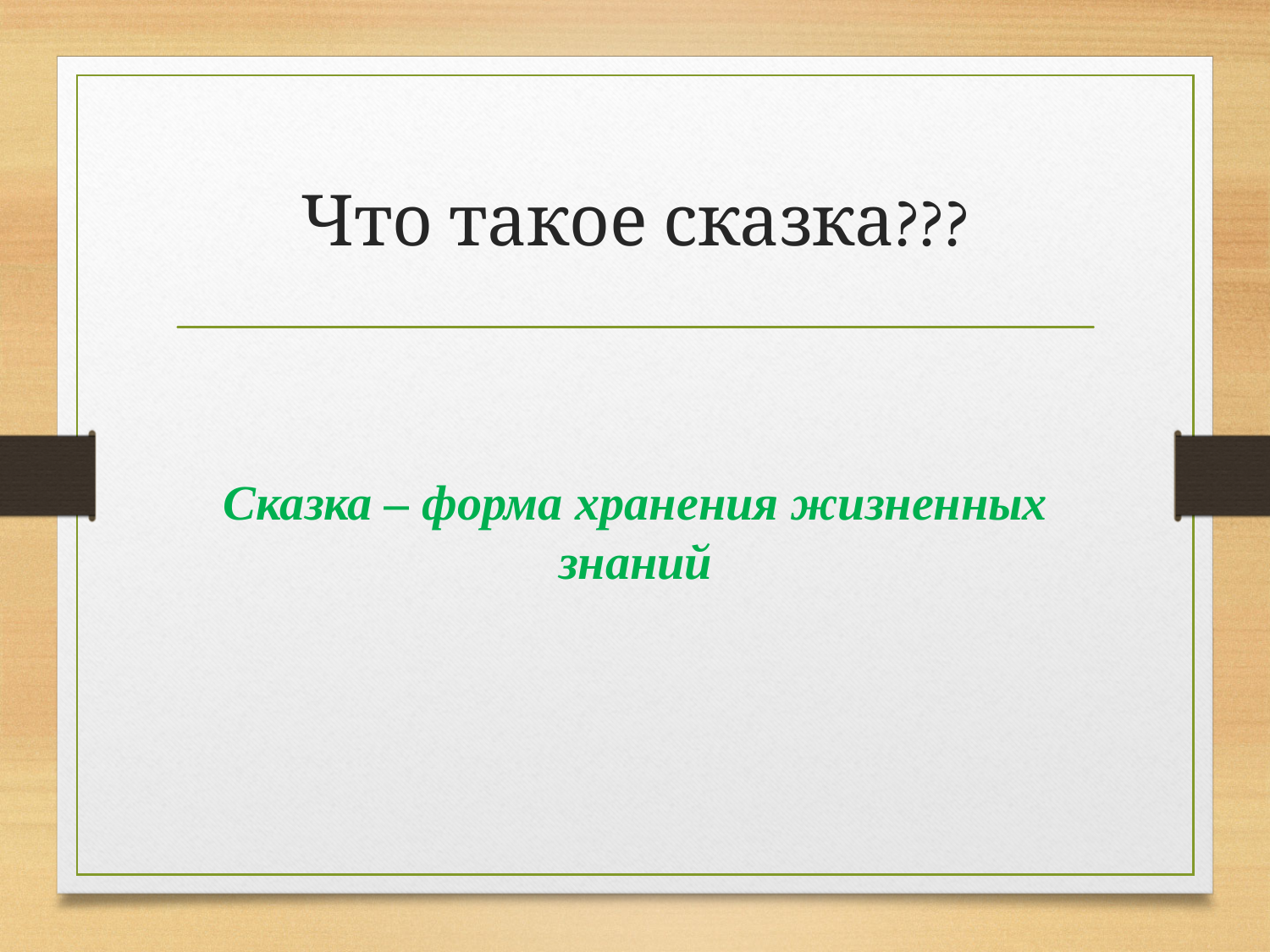

# Что такое сказка???

Сказка – форма хранения жизненных знаний